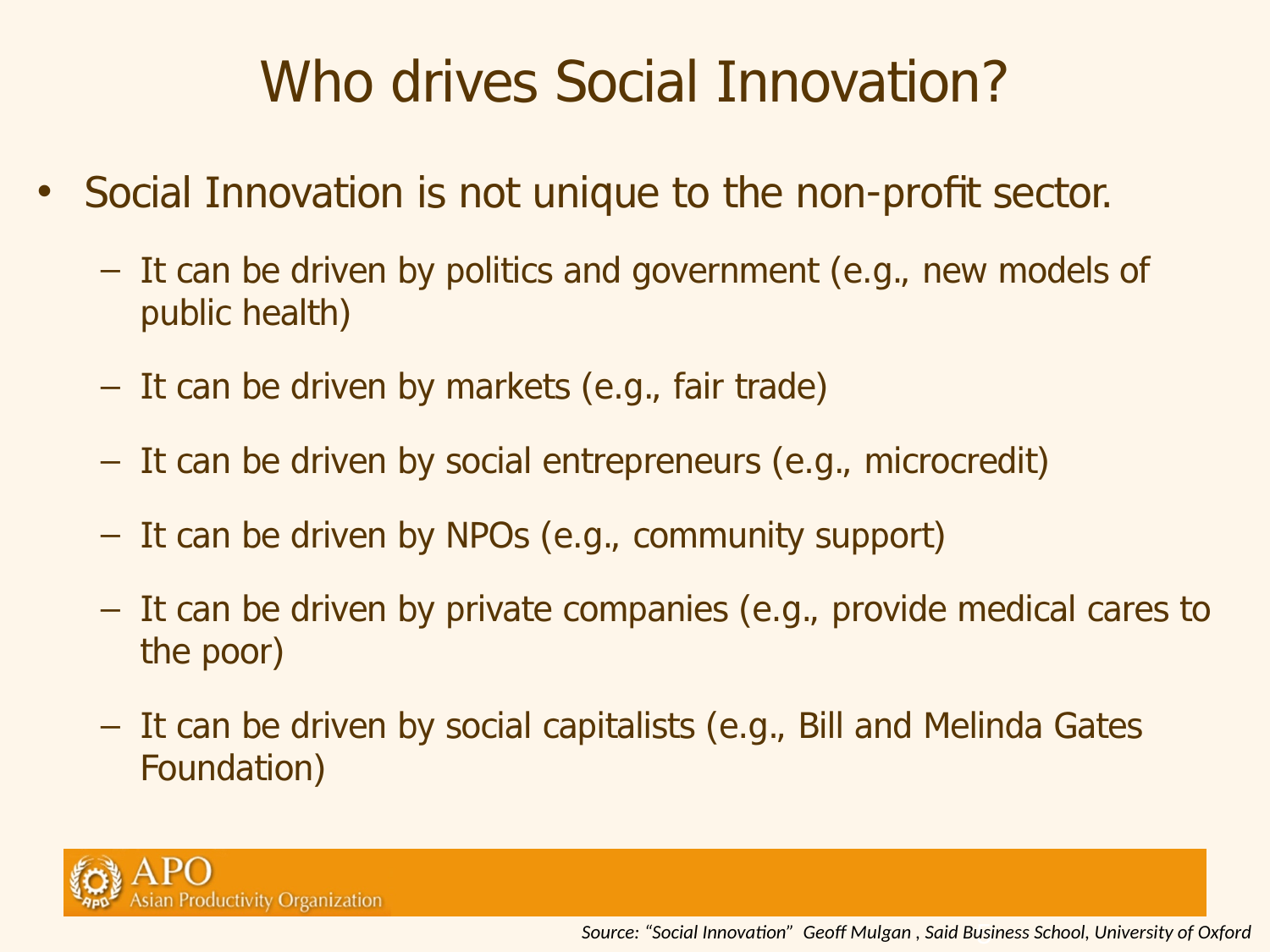

# Who drives Social Innovation?
Social Innovation is not unique to the non-profit sector.
It can be driven by politics and government (e.g., new models of public health)
It can be driven by markets (e.g., fair trade)
It can be driven by social entrepreneurs (e.g., microcredit)
It can be driven by NPOs (e.g., community support)
It can be driven by private companies (e.g., provide medical cares to the poor)
It can be driven by social capitalists (e.g., Bill and Melinda Gates Foundation)
5
Source: “Social Innovation”  Geoff Mulgan , Said Business School, University of Oxford